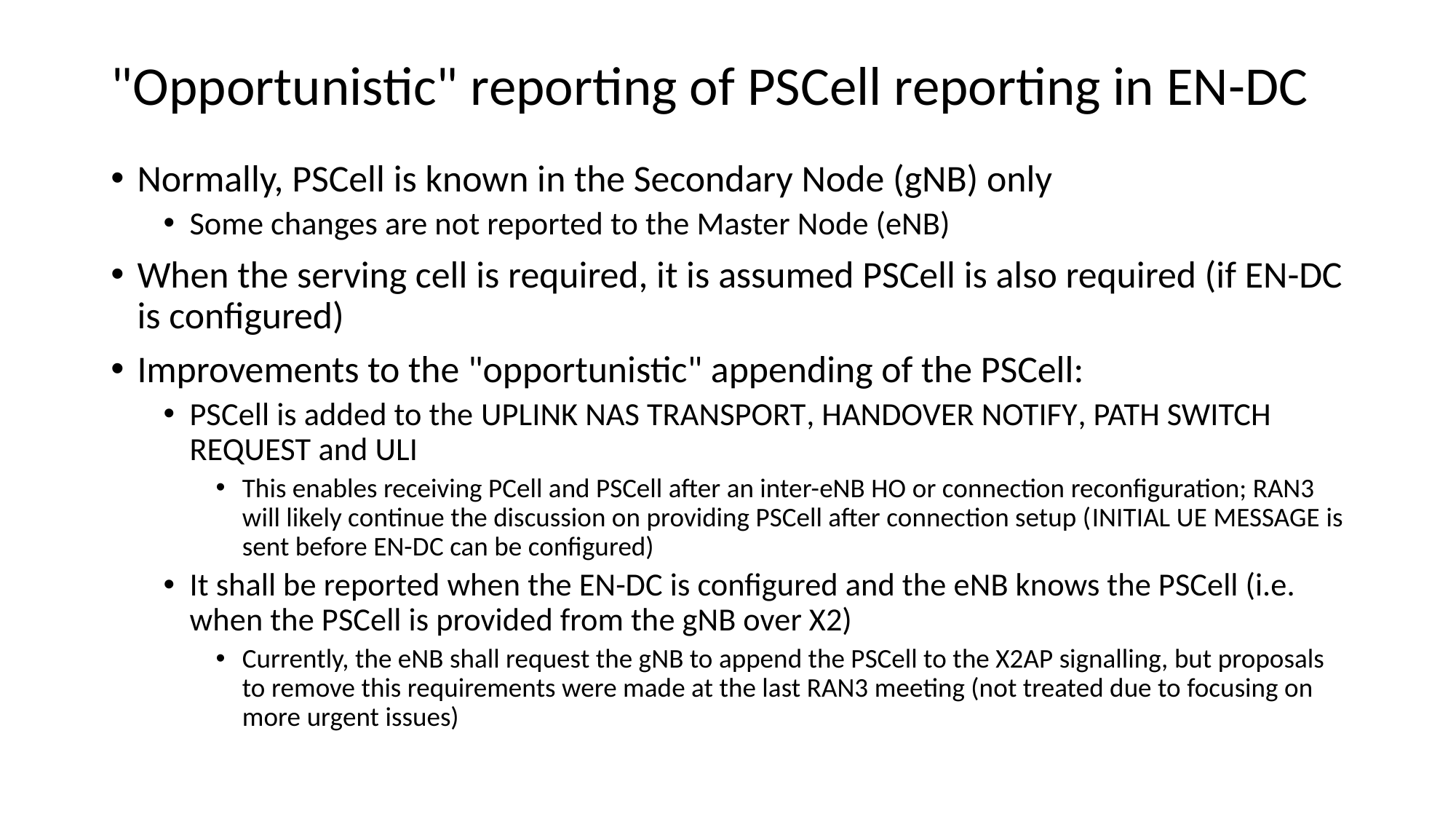

# "Opportunistic" reporting of PSCell reporting in EN-DC
Normally, PSCell is known in the Secondary Node (gNB) only
Some changes are not reported to the Master Node (eNB)
When the serving cell is required, it is assumed PSCell is also required (if EN-DC is configured)
Improvements to the "opportunistic" appending of the PSCell:
PSCell is added to the UPLINK NAS TRANSPORT, HANDOVER NOTIFY, PATH SWITCH REQUEST and ULI
This enables receiving PCell and PSCell after an inter-eNB HO or connection reconfiguration; RAN3 will likely continue the discussion on providing PSCell after connection setup (INITIAL UE MESSAGE is sent before EN-DC can be configured)
It shall be reported when the EN-DC is configured and the eNB knows the PSCell (i.e. when the PSCell is provided from the gNB over X2)
Currently, the eNB shall request the gNB to append the PSCell to the X2AP signalling, but proposals to remove this requirements were made at the last RAN3 meeting (not treated due to focusing on more urgent issues)